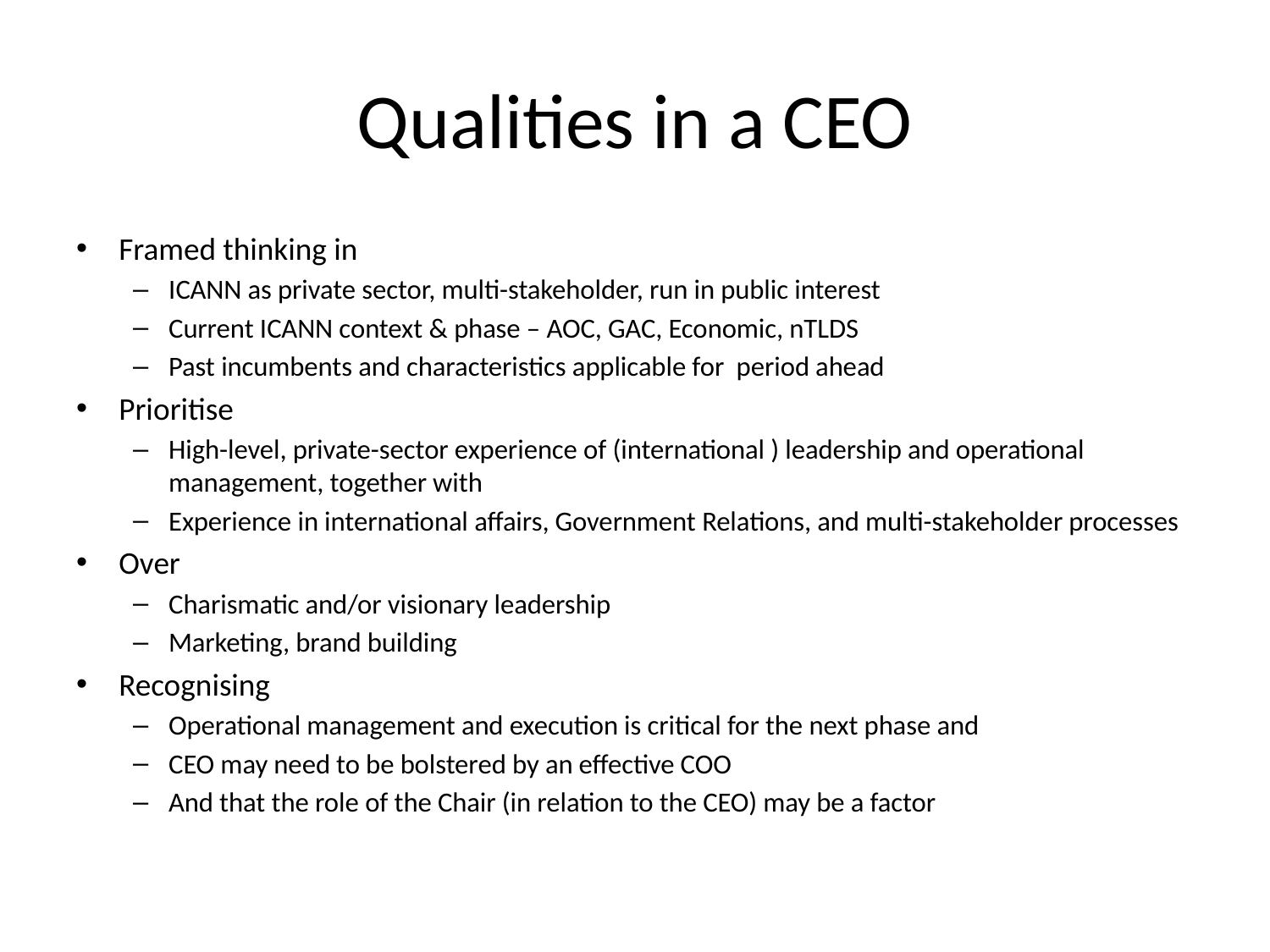

# Qualities in a CEO
Framed thinking in
ICANN as private sector, multi-stakeholder, run in public interest
Current ICANN context & phase – AOC, GAC, Economic, nTLDS
Past incumbents and characteristics applicable for  period ahead
Prioritise
High-level, private-sector experience of (international ) leadership and operational management, together with
Experience in international affairs, Government Relations, and multi-stakeholder processes
Over
Charismatic and/or visionary leadership
Marketing, brand building
Recognising
Operational management and execution is critical for the next phase and
CEO may need to be bolstered by an effective COO
And that the role of the Chair (in relation to the CEO) may be a factor